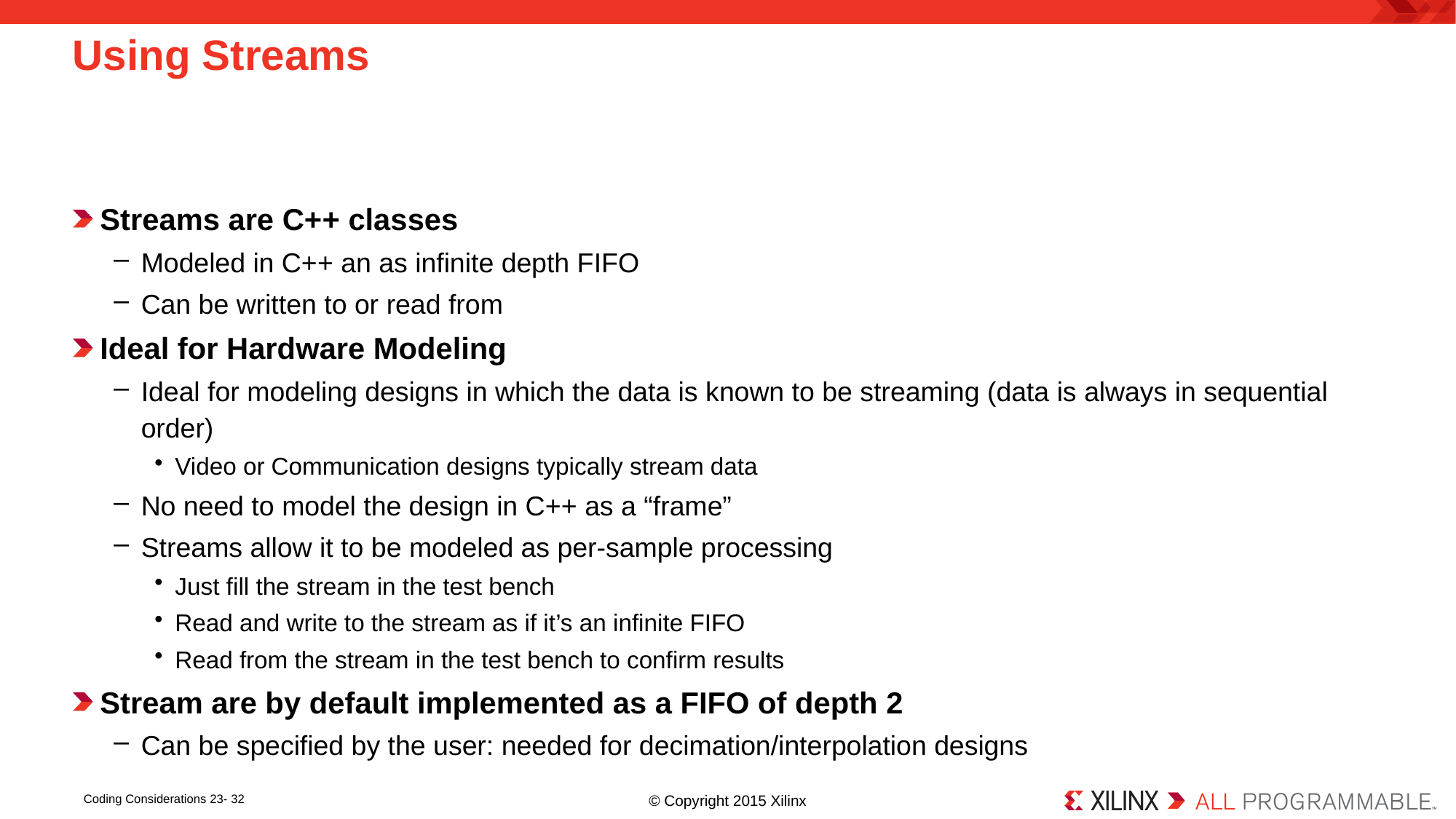

# Using Streams
Streams are C++ classes
Modeled in C++ an as infinite depth FIFO
Can be written to or read from
Ideal for Hardware Modeling
Ideal for modeling designs in which the data is known to be streaming (data is always in sequential order)
Video or Communication designs typically stream data
No need to model the design in C++ as a “frame”
Streams allow it to be modeled as per-sample processing
Just fill the stream in the test bench
Read and write to the stream as if it’s an infinite FIFO
Read from the stream in the test bench to confirm results
Stream are by default implemented as a FIFO of depth 2
Can be specified by the user: needed for decimation/interpolation designs
Coding Considerations 23- 32
© Copyright 2015 Xilinx